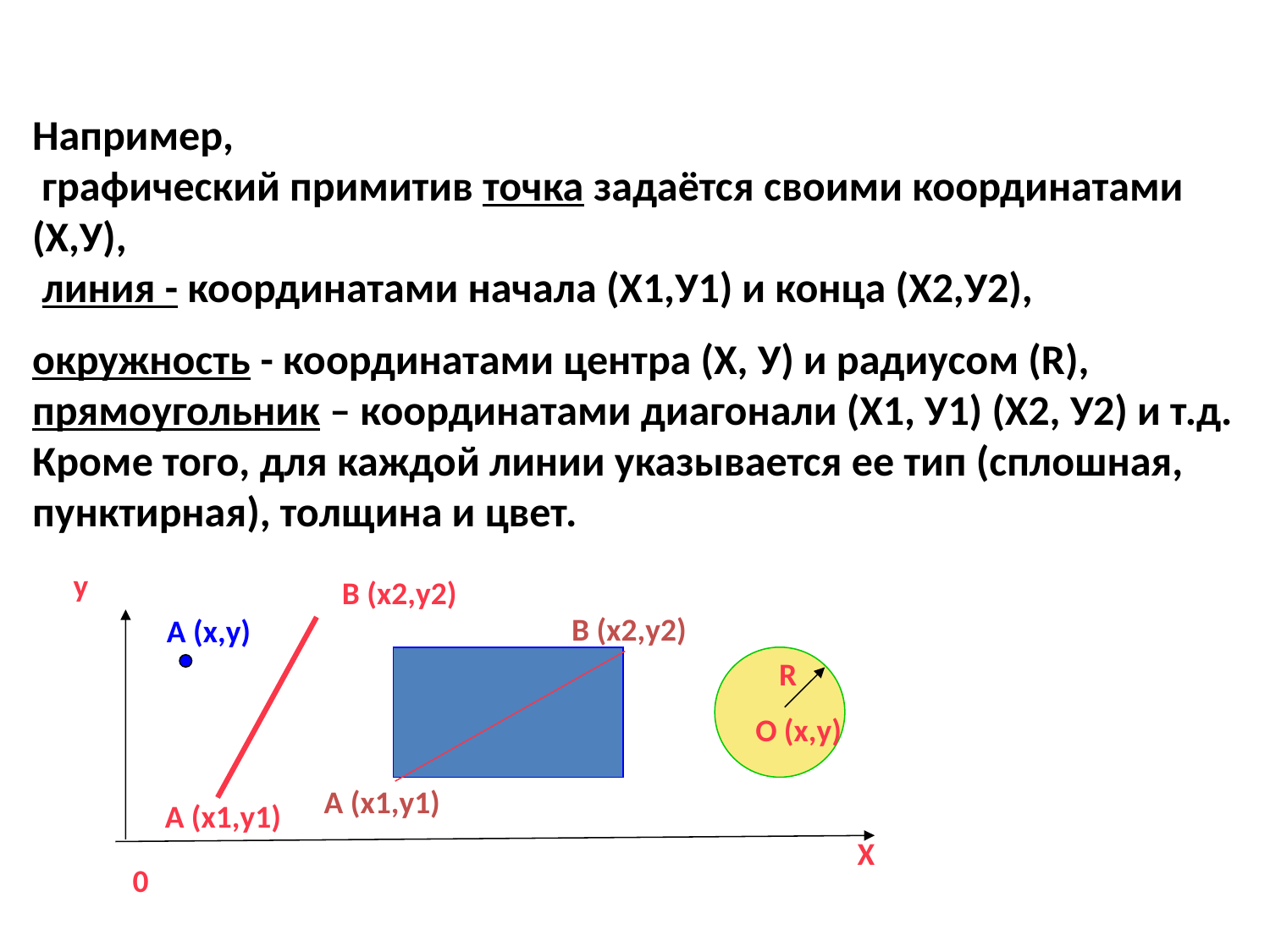

Например,
 графический примитив точка задаётся своими координатами (Х,У),
 линия - координатами начала (Х1,У1) и конца (Х2,У2),
окружность - координатами центра (Х, У) и радиусом (R),
прямоугольник – координатами диагонали (Х1, У1) (Х2, У2) и т.д.
Кроме того, для каждой линии указывается ее тип (сплошная, пунктирная), толщина и цвет.
y
  B (x2,y2)
  B (x2,y2)
  A (x,y)

R

  O (x,y)
  A (x1,y1)
  A (x1,y1)
X

  0